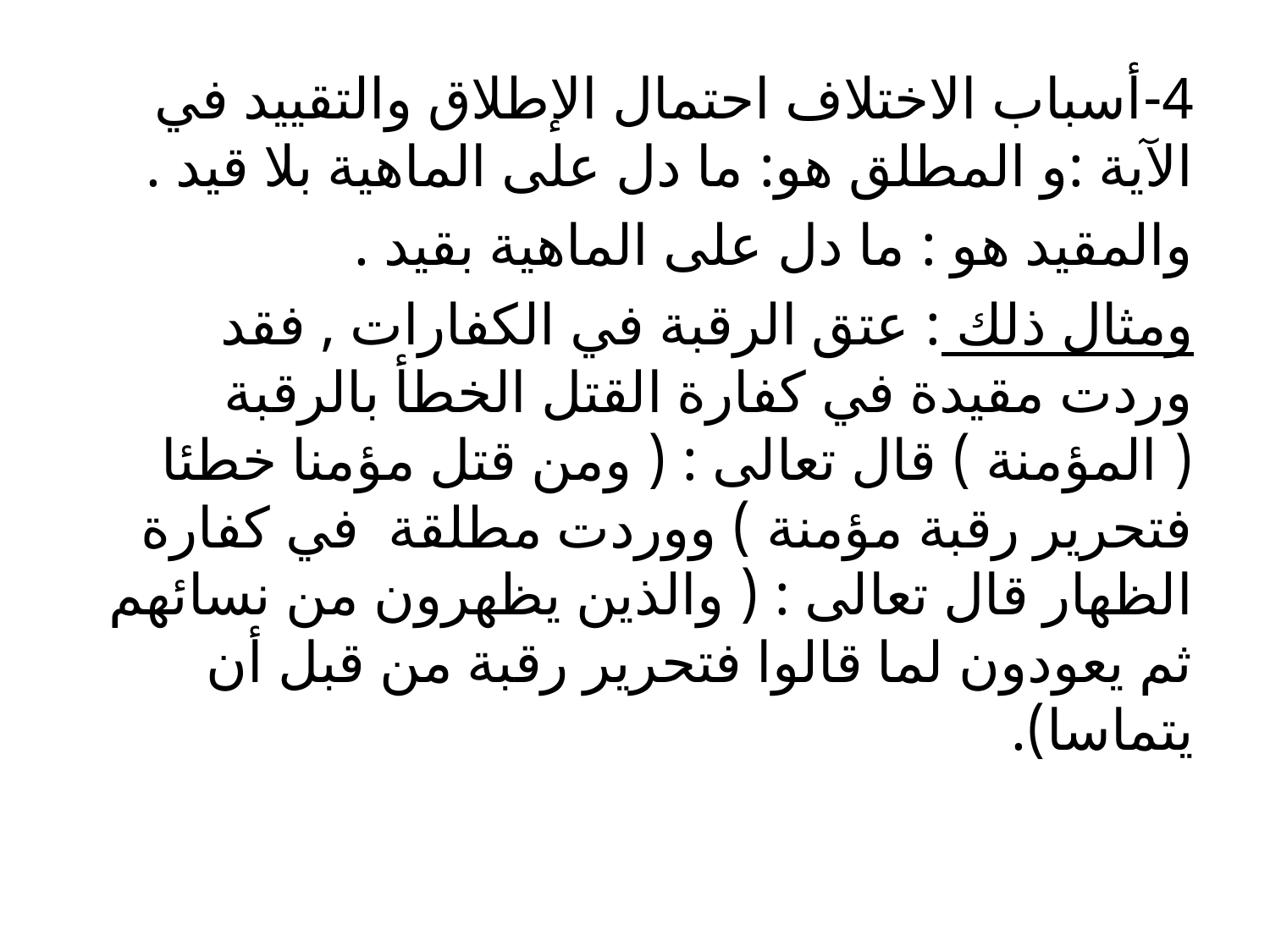

4-أسباب الاختلاف احتمال الإطلاق والتقييد في الآية :و المطلق هو: ما دل على الماهية بلا قيد .
والمقيد هو : ما دل على الماهية بقيد .
ومثال ذلك : عتق الرقبة في الكفارات , فقد وردت مقيدة في كفارة القتل الخطأ بالرقبة ( المؤمنة ) قال تعالى : ( ومن قتل مؤمنا خطئا فتحرير رقبة مؤمنة ) ووردت مطلقة  في كفارة الظهار قال تعالى : ( والذين يظهرون من نسائهم ثم يعودون لما قالوا فتحرير رقبة من قبل أن يتماسا).